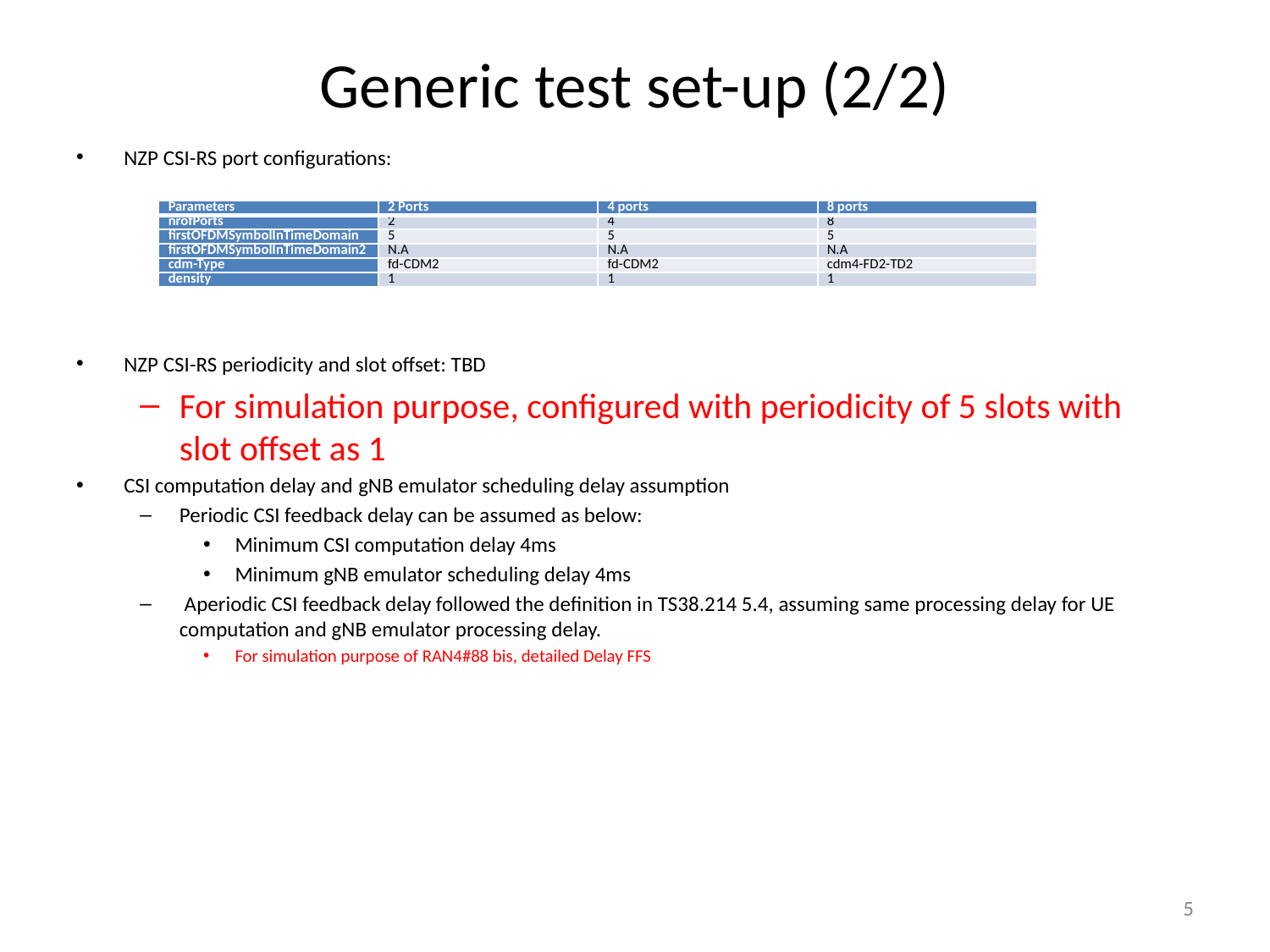

# Generic test set-up (2/2)
NZP CSI-RS port configurations:

NZP CSI-RS periodicity and slot offset: TBD
For simulation purpose, configured with periodicity of 5 slots with slot offset as 1
CSI computation delay and gNB emulator scheduling delay assumption
Periodic CSI feedback delay can be assumed as below:
Minimum CSI computation delay 4ms
Minimum gNB emulator scheduling delay 4ms
 Aperiodic CSI feedback delay followed the definition in TS38.214 5.4, assuming same processing delay for UE computation and gNB emulator processing delay.
For simulation purpose of RAN4#88 bis, detailed Delay FFS
| Parameters | 2 Ports | 4 ports | 8 ports |
| --- | --- | --- | --- |
| nrofPorts | 2 | 4 | 8 |
| firstOFDMSymbolInTimeDomain | 5 | 5 | 5 |
| firstOFDMSymbolInTimeDomain2 | N.A | N.A | N.A |
| cdm-Type | fd-CDM2 | fd-CDM2 | cdm4-FD2-TD2 |
| density | 1 | 1 | 1 |
5